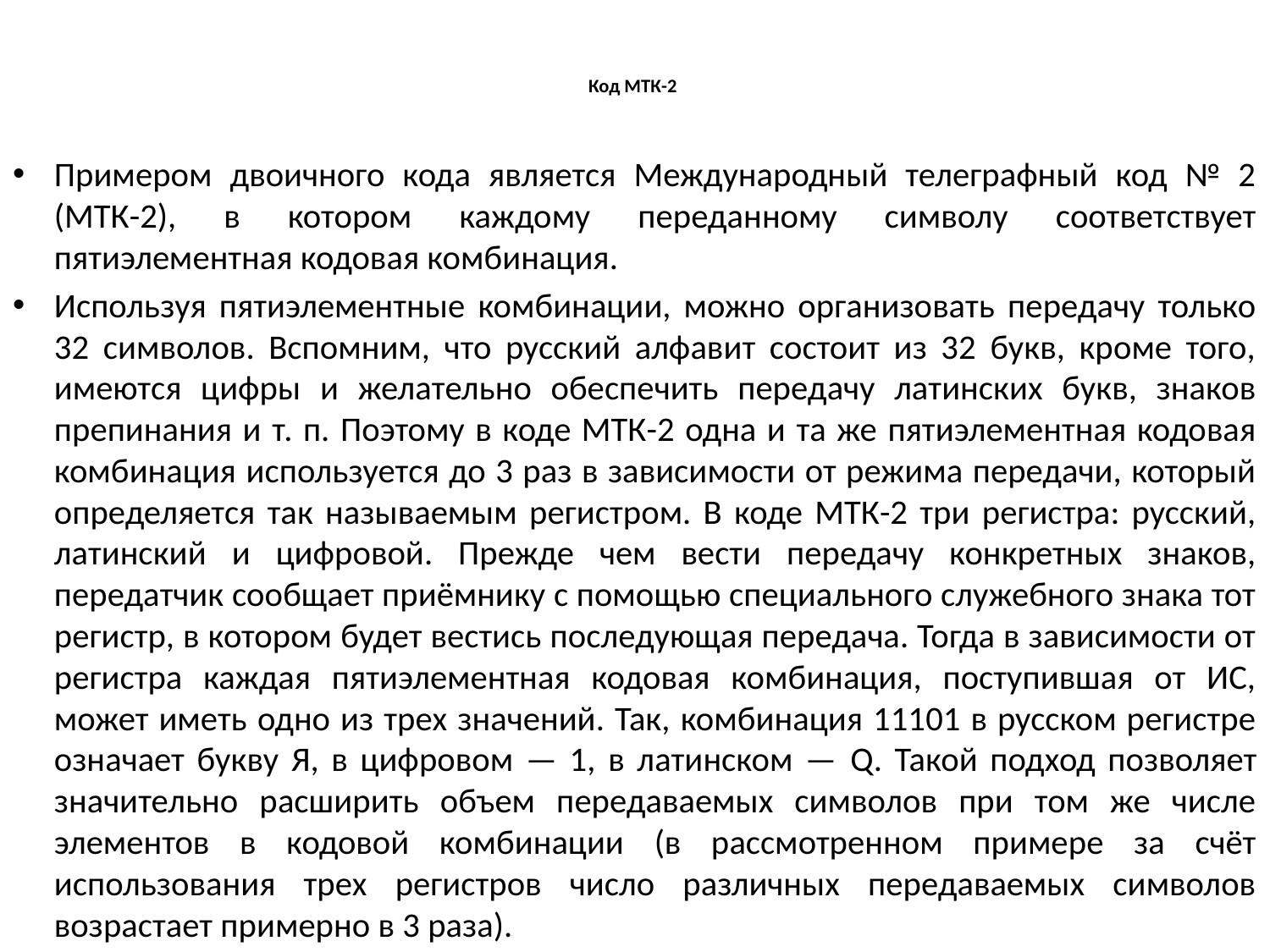

# Код МТК-2
Примером двоичного кода является Международный телеграфный код № 2 (МТК-2), в котором каждому переданному символу соответствует пятиэлементная кодовая комбинация.
Используя пятиэлементные комбинации, можно организовать передачу только 32 символов. Вспомним, что русский алфавит состоит из 32 букв, кроме того, имеются цифры и желательно обеспечить передачу латинских букв, знаков препинания и т. п. Поэтому в коде МТК-2 одна и та же пятиэлементная кодовая комбинация используется до 3 раз в зависимости от режима передачи, который определяется так называемым регистром. В коде МТК-2 три регистра: русский, латинский и цифровой. Прежде чем вести передачу конкретных знаков, передатчик сообщает приёмнику с помощью специального служебного знака тот регистр, в котором будет вестись последующая передача. Тогда в зависимости от регистра каждая пятиэлементная кодовая комбинация, поступившая от ИС, может иметь одно из трех значений. Так, комбинация 11101 в русском регистре означает букву Я, в цифровом — 1, в латинском — Q. Такой подход позволяет значительно расширить объем передаваемых символов при том же числе элементов в кодовой комбинации (в рассмотренном примере за счёт использования трех регистров число различных передаваемых символов возрастает примерно в 3 раза).